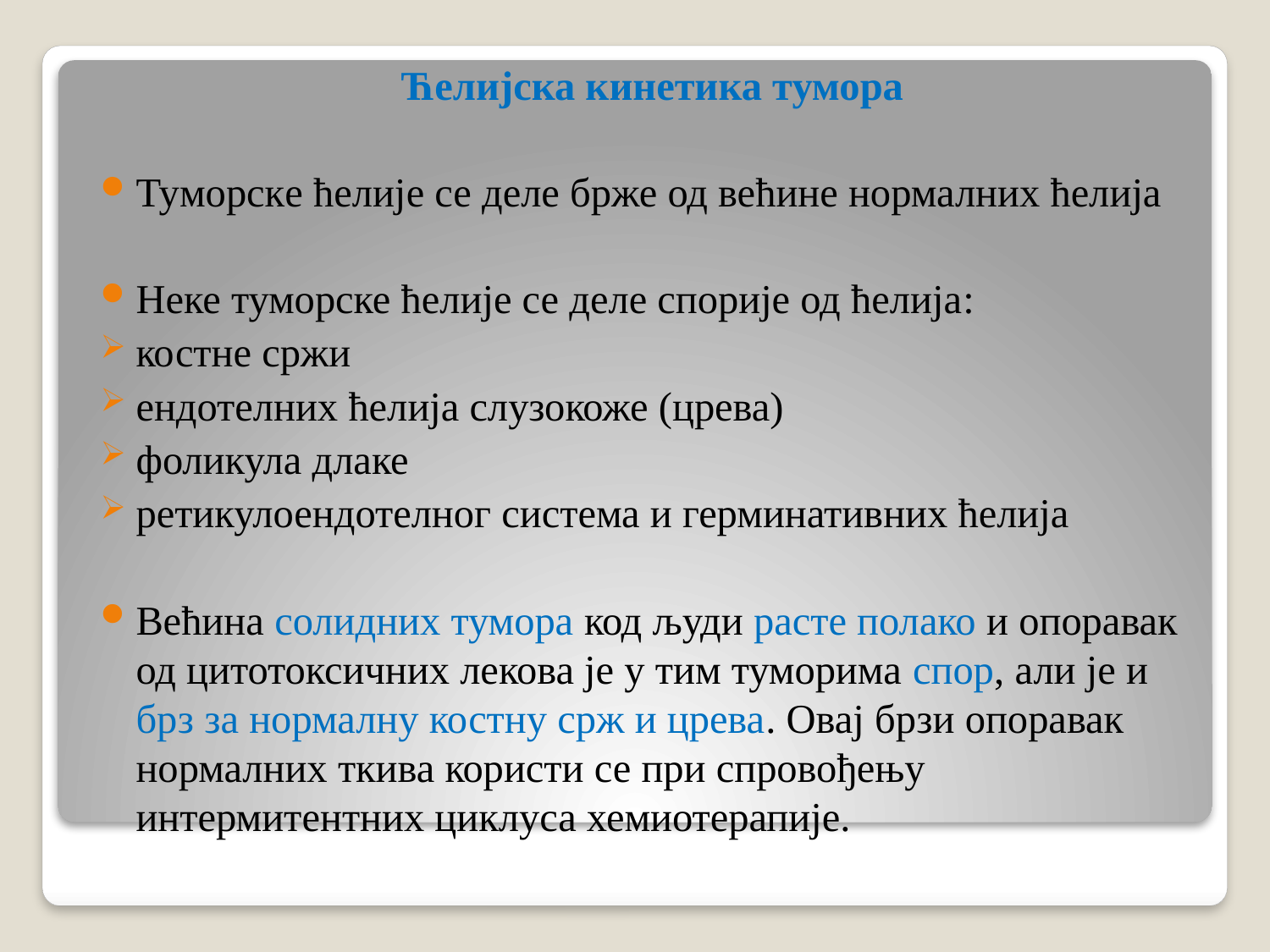

Ћелијска кинетика тумора

Туморске ћелије се деле брже од већине нормалних ћелија

Неке туморске ћелије се деле спорије од ћелија:
костне сржи
ендотелних ћелија слузокоже (црева)
фоликула длаке
ретикулоендотелног система и герминативних ћелија

Већина солидних тумора код људи расте полако и опоравак од цитотоксичних лекова је у тим туморима спор, али је и брз за нормалну костну срж и црева. Овај брзи опоравак нормалних ткива користи се при спровођењу интермитентних циклуса хемиотерапије.